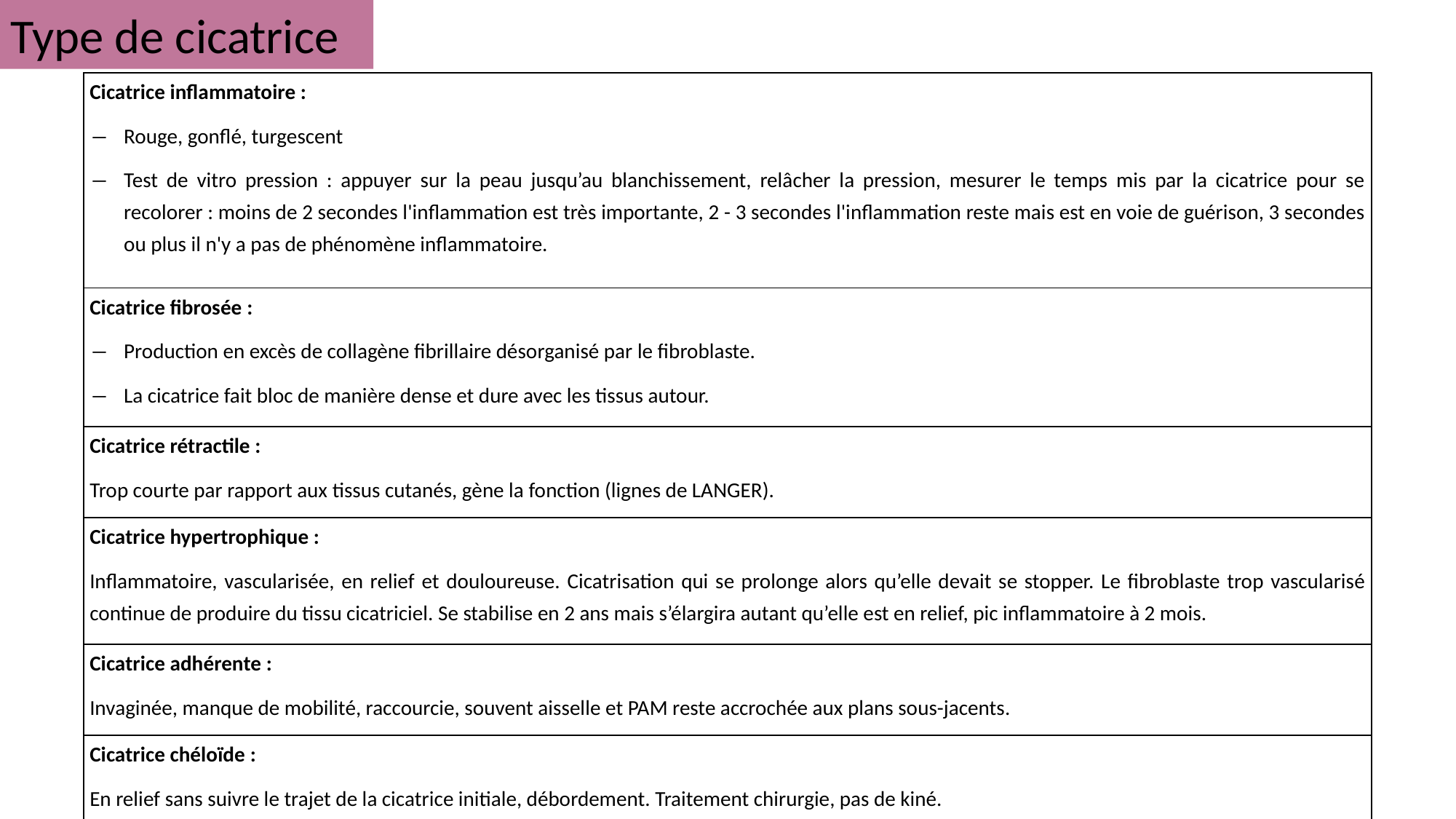

Type de cicatrice
| Cicatrice inflammatoire : Rouge, gonflé, turgescent Test de vitro pression : appuyer sur la peau jusqu’au blanchissement, relâcher la pression, mesurer le temps mis par la cicatrice pour se recolorer : moins de 2 secondes l'inflammation est très importante, 2 - 3 secondes l'inflammation reste mais est en voie de guérison, 3 secondes ou plus il n'y a pas de phénomène inflammatoire. |
| --- |
| Cicatrice fibrosée : Production en excès de collagène fibrillaire désorganisé par le fibroblaste. La cicatrice fait bloc de manière dense et dure avec les tissus autour. |
| Cicatrice rétractile : Trop courte par rapport aux tissus cutanés, gène la fonction (lignes de LANGER). |
| Cicatrice hypertrophique : Inflammatoire, vascularisée, en relief et douloureuse. Cicatrisation qui se prolonge alors qu’elle devait se stopper. Le fibroblaste trop vascularisé continue de produire du tissu cicatriciel. Se stabilise en 2 ans mais s’élargira autant qu’elle est en relief, pic inflammatoire à 2 mois. |
| Cicatrice adhérente : Invaginée, manque de mobilité, raccourcie, souvent aisselle et PAM reste accrochée aux plans sous-jacents. |
| Cicatrice chéloïde : En relief sans suivre le trajet de la cicatrice initiale, débordement. Traitement chirurgie, pas de kiné. |